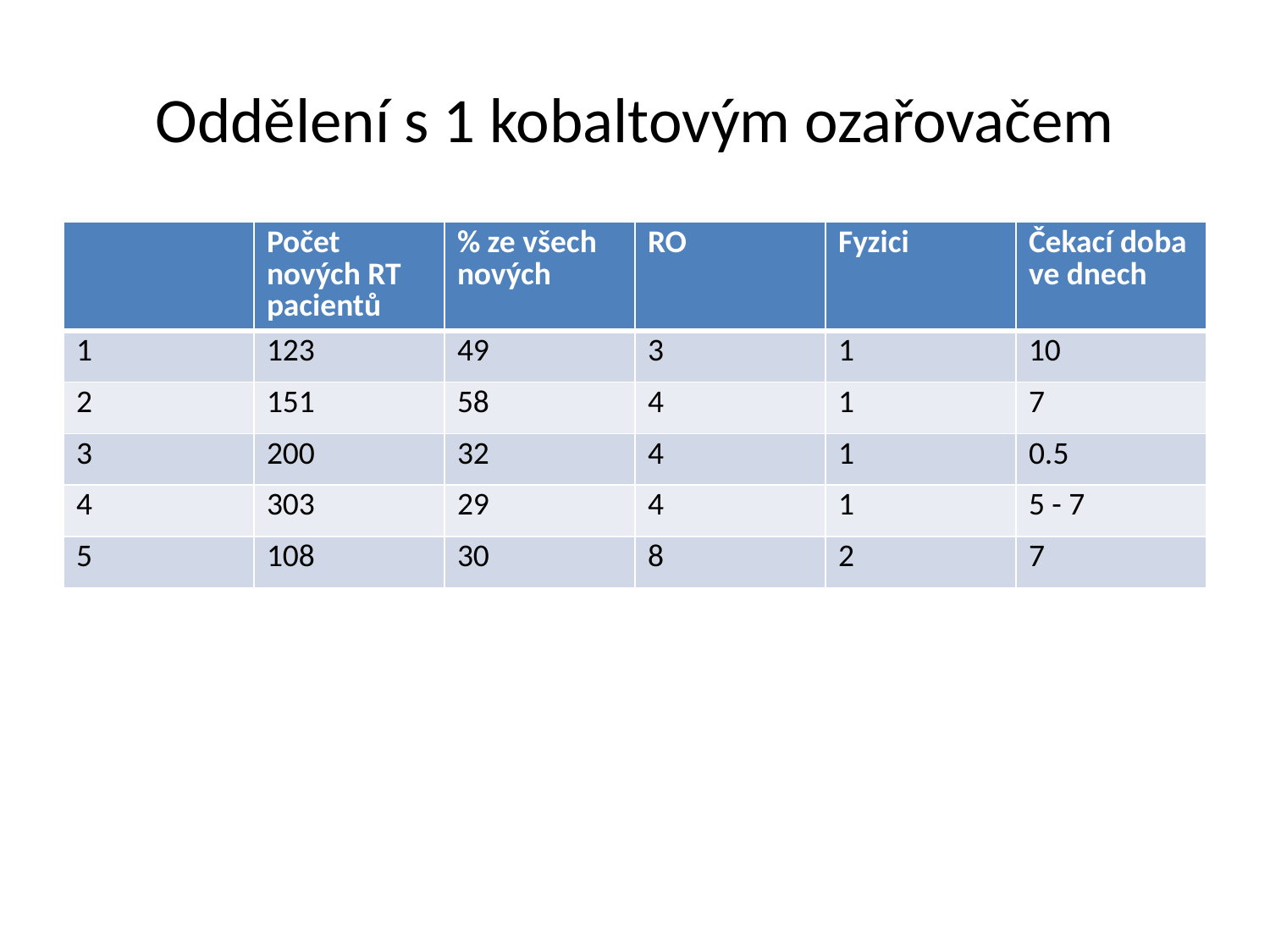

# Oddělení s 1 kobaltovým ozařovačem
|  | Počet nových RT pacientů | % ze všech nových | RO | Fyzici | Čekací doba ve dnech |
| --- | --- | --- | --- | --- | --- |
| 1 | 123 | 49 | 3 | 1 | 10 |
| 2 | 151 | 58 | 4 | 1 | 7 |
| 3 | 200 | 32 | 4 | 1 | 0.5 |
| 4 | 303 | 29 | 4 | 1 | 5 - 7 |
| 5 | 108 | 30 | 8 | 2 | 7 |